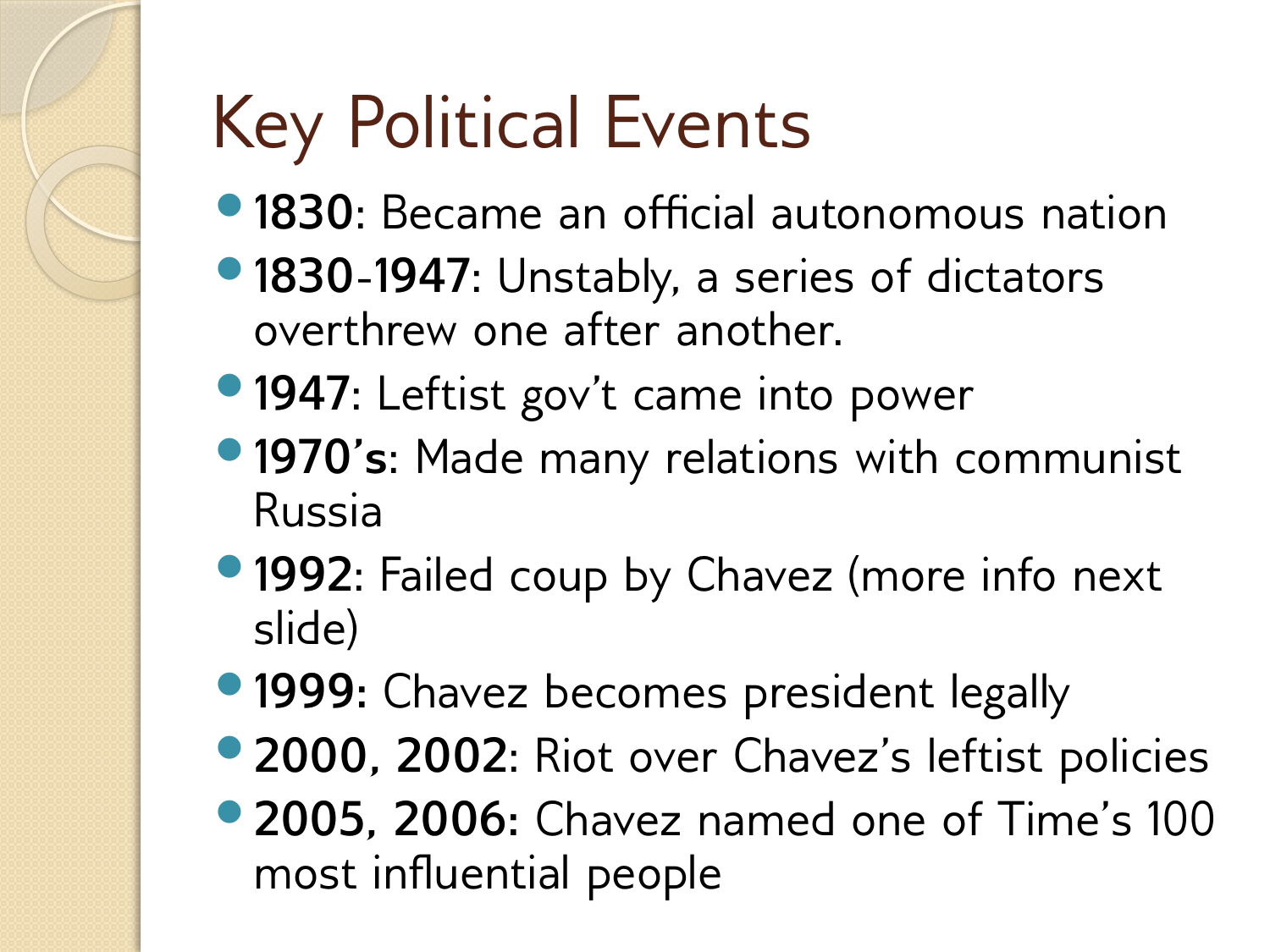

# Key Political Events
1830: Became an official autonomous nation
1830-1947: Unstably, a series of dictators overthrew one after another.
1947: Leftist gov’t came into power
1970’s: Made many relations with communist Russia
1992: Failed coup by Chavez (more info next slide)
1999: Chavez becomes president legally
2000, 2002: Riot over Chavez’s leftist policies
2005, 2006: Chavez named one of Time’s 100 most influential people